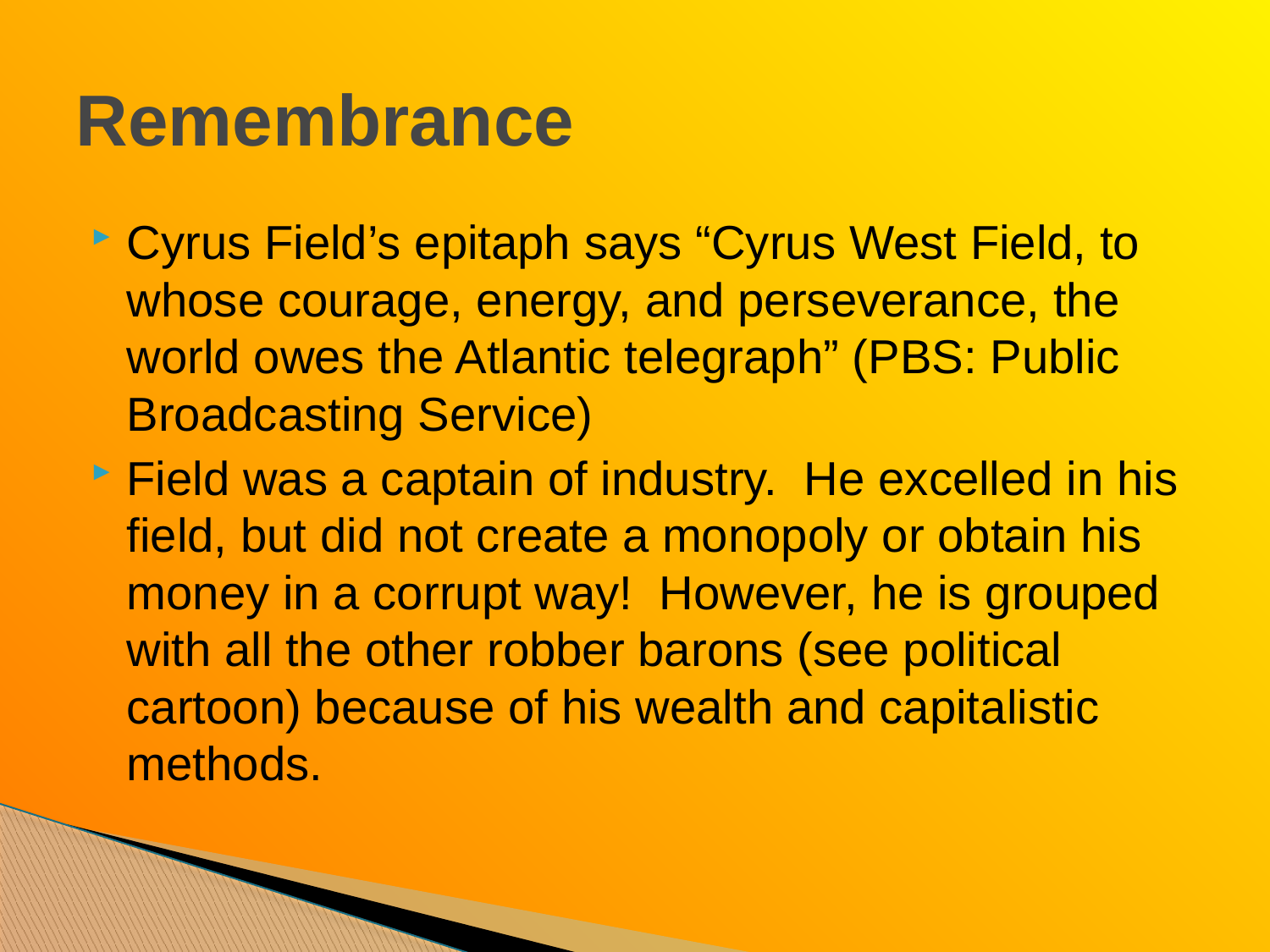

# Remembrance
Cyrus Field’s epitaph says “Cyrus West Field, to whose courage, energy, and perseverance, the world owes the Atlantic telegraph” (PBS: Public Broadcasting Service)
Field was a captain of industry.  He excelled in his field, but did not create a monopoly or obtain his money in a corrupt way!  However, he is grouped with all the other robber barons (see political cartoon) because of his wealth and capitalistic methods.